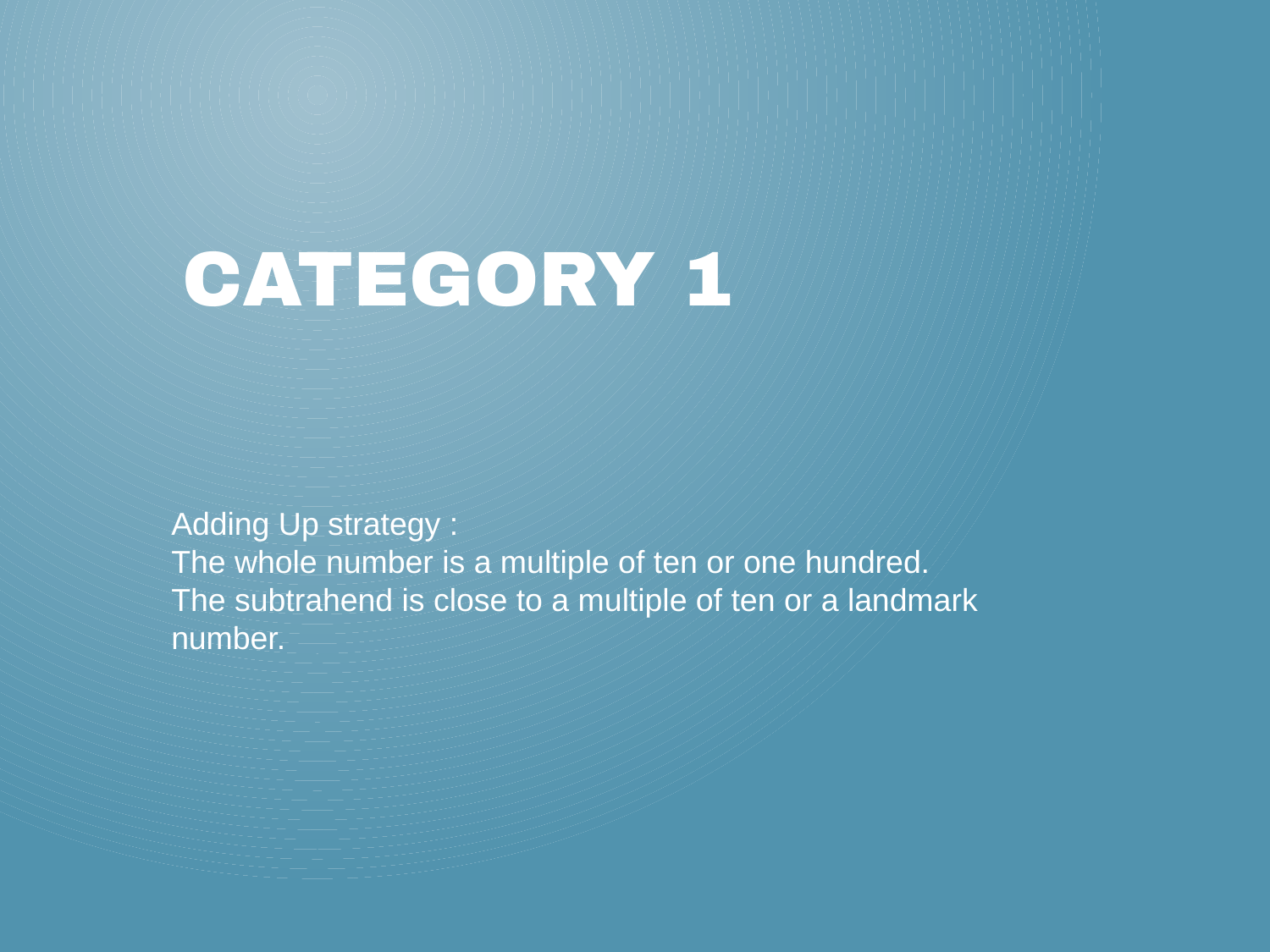

# Category 1
Adding Up strategy :
The whole number is a multiple of ten or one hundred.
The subtrahend is close to a multiple of ten or a landmark number.